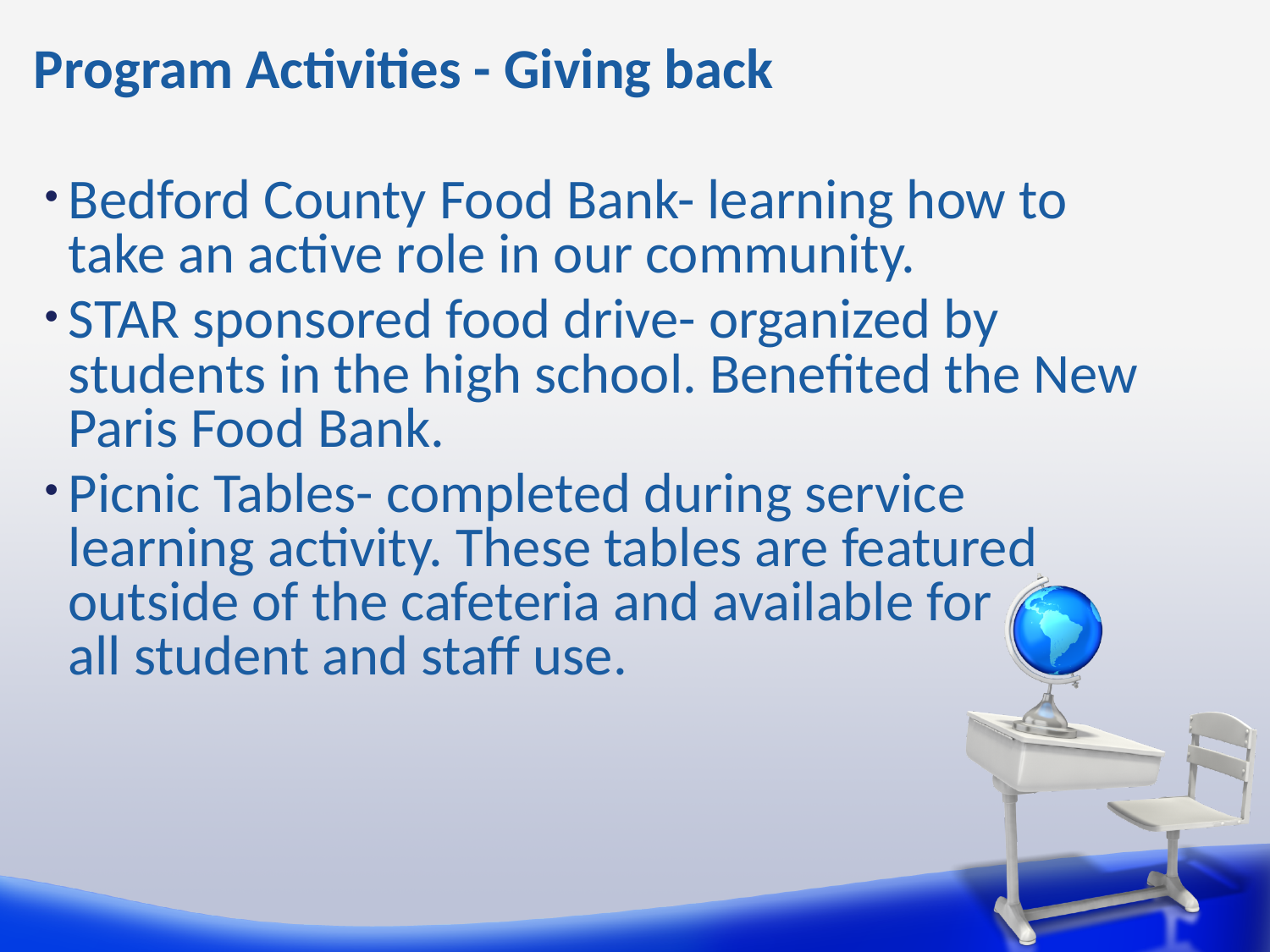

# Program Activities - Giving back
Bedford County Food Bank- learning how to take an active role in our community.
STAR sponsored food drive- organized by students in the high school. Benefited the New Paris Food Bank.
Picnic Tables- completed during service learning activity. These tables are featured outside of the cafeteria and available for
all student and staff use.